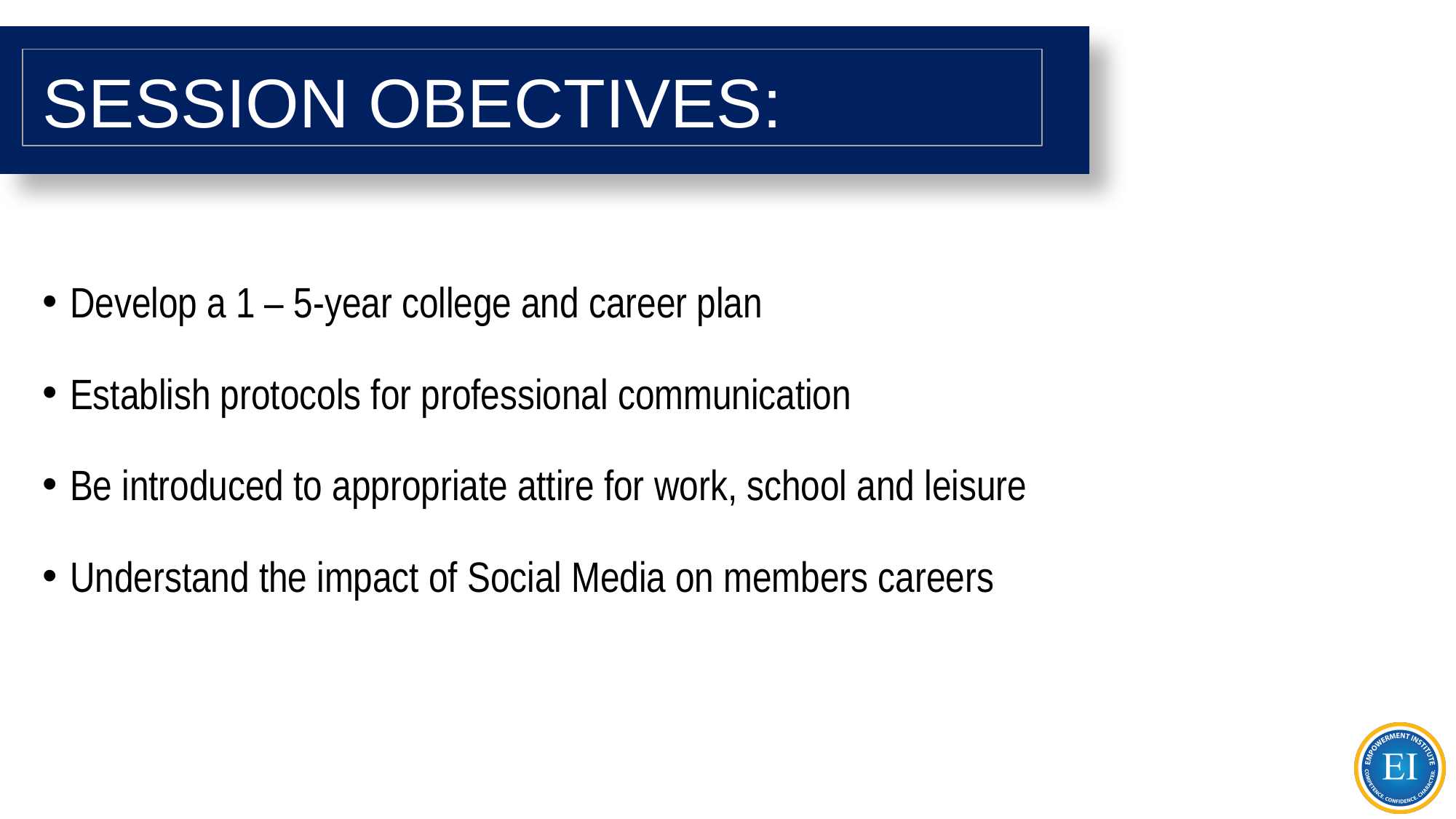

# SESSION OBECTIVES:

Develop a 1 – 5-year college and career plan
Establish protocols for professional communication
Be introduced to appropriate attire for work, school and leisure
Understand the impact of Social Media on members careers